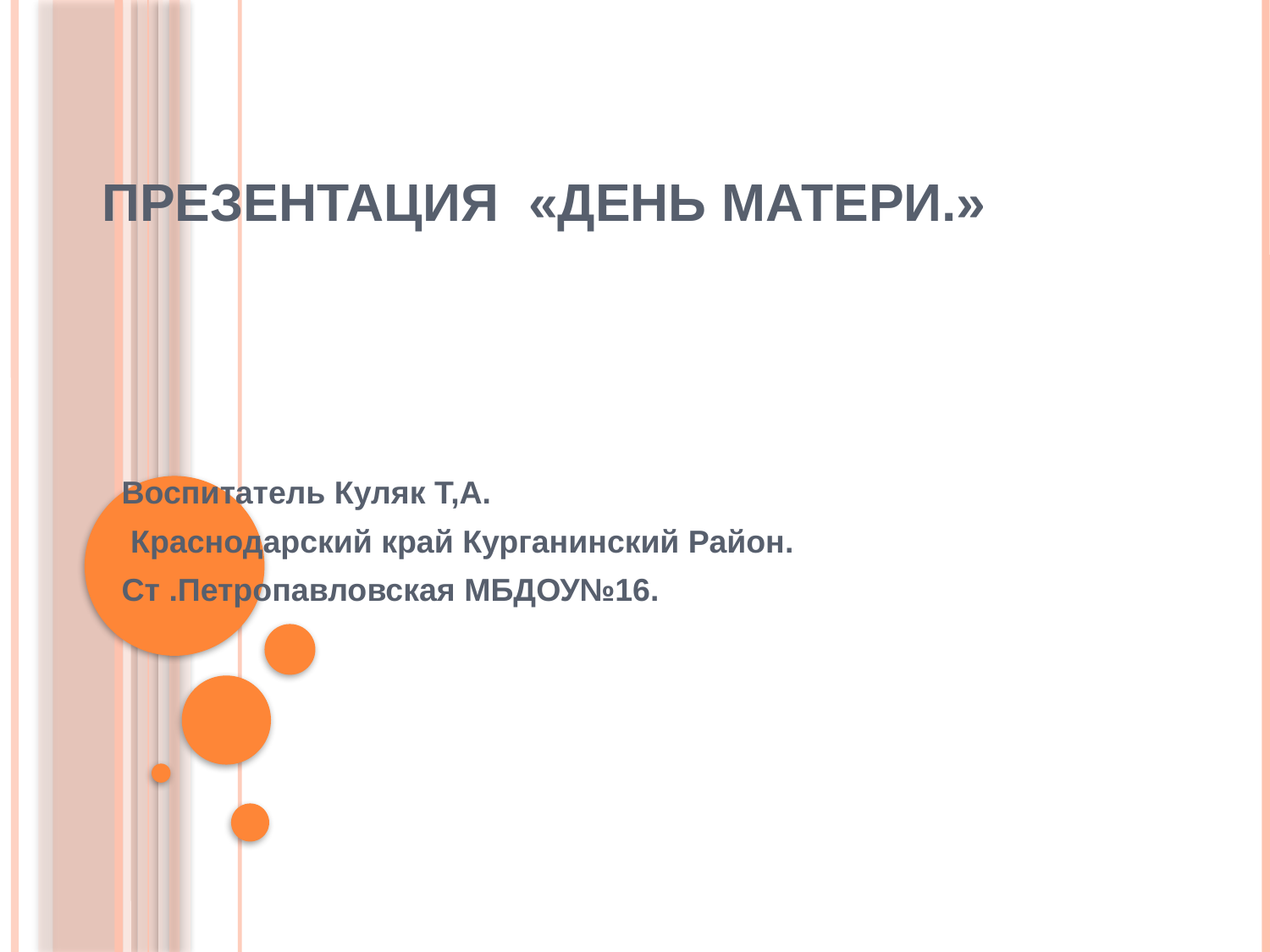

# Презентация  «День матери.»
Воспитатель Куляк Т,А.
 Краснодарский край Курганинский Район.
Ст .Петропавловская МБДОУ№16.